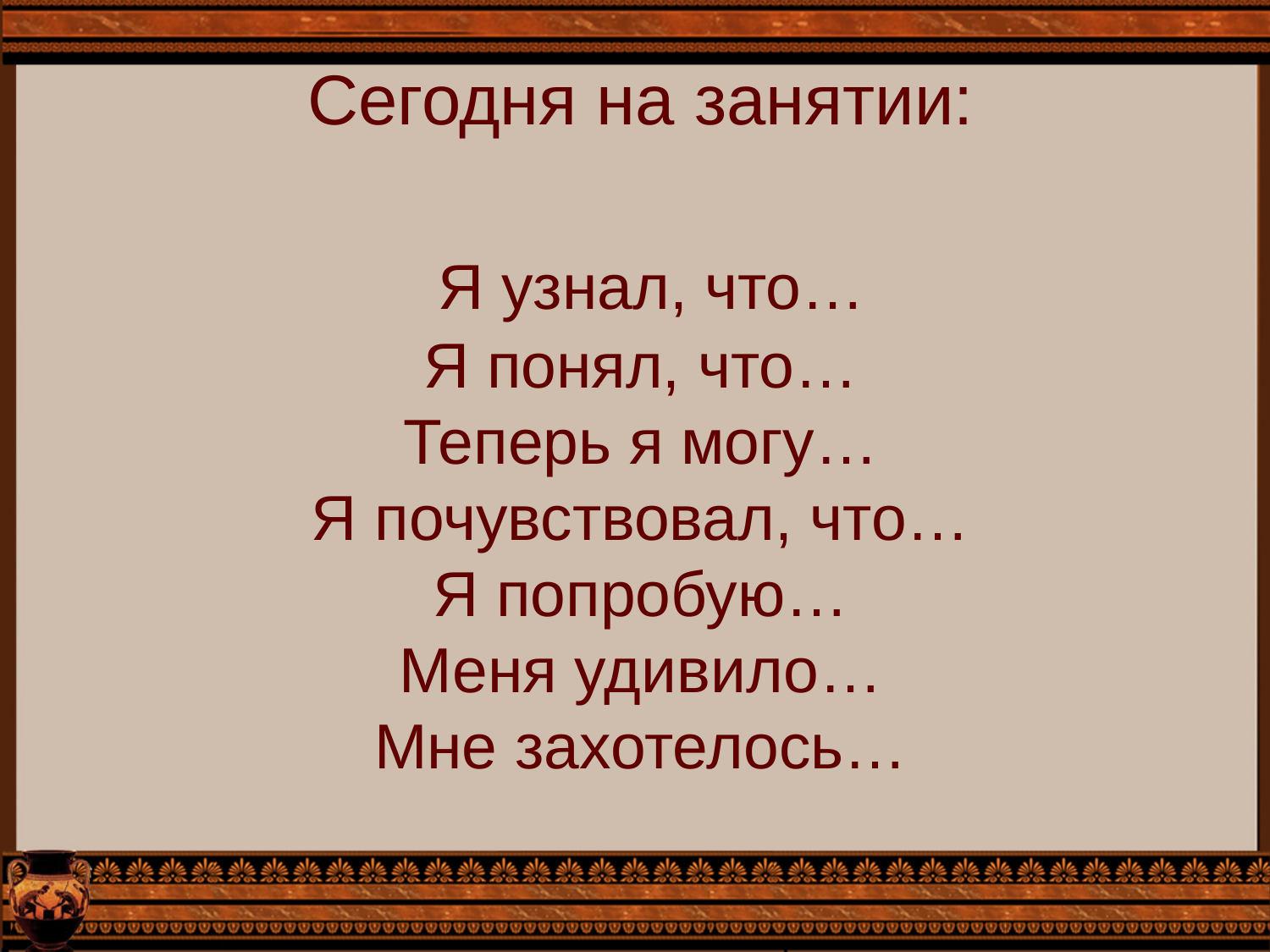

# Сегодня на занятии: Я узнал, что… Я понял, что… Теперь я могу… Я почувствовал, что… Я попробую… Меня удивило… Мне захотелось…